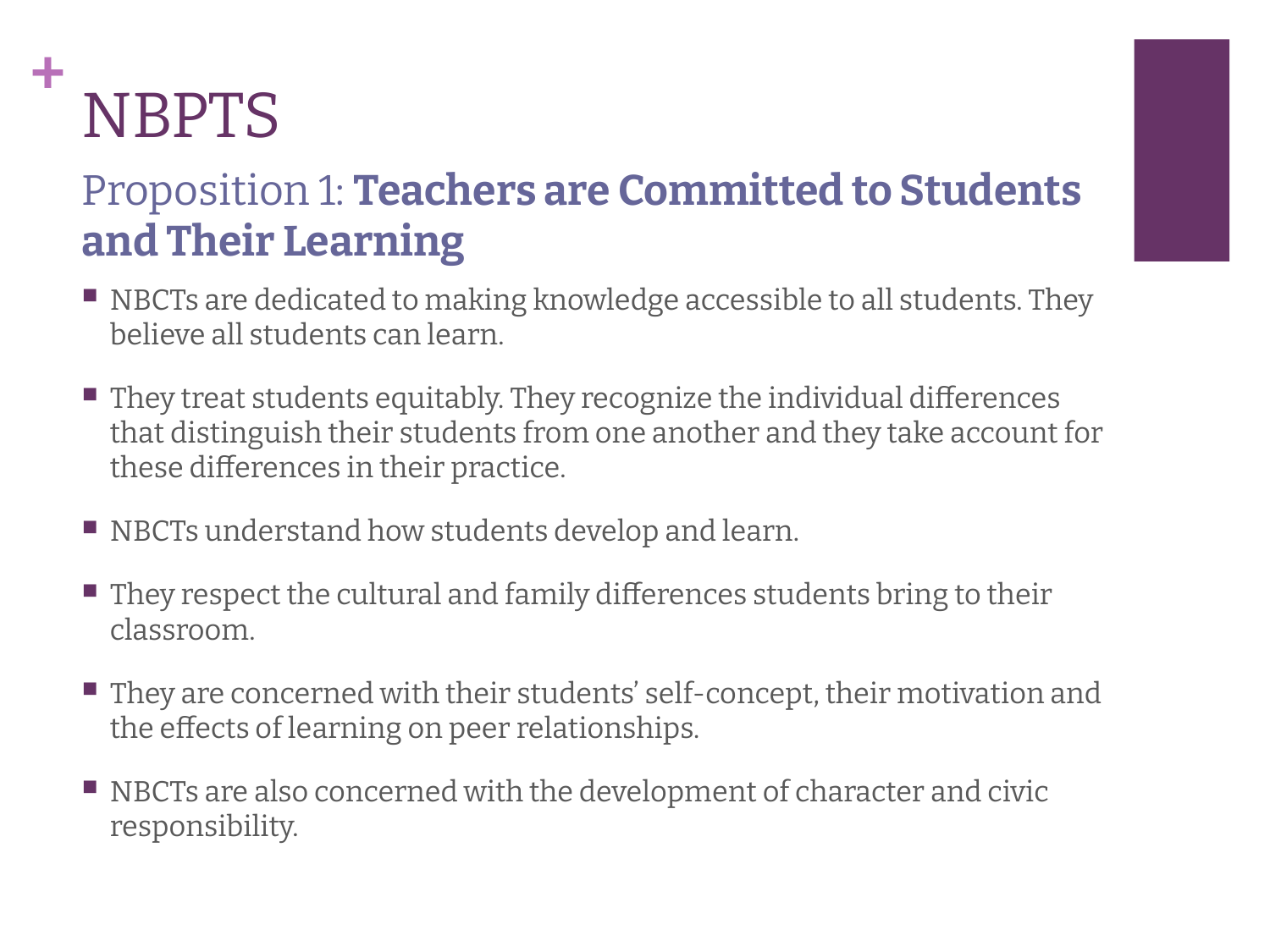

# NBPTS
Proposition 1: Teachers are Committed to Students and Their Learning

NBCTs are dedicated to making knowledge accessible to all students. They believe all students can learn.
They treat students equitably. They recognize the individual differences that distinguish their students from one another and they take account for these differences in their practice.
NBCTs understand how students develop and learn.
They respect the cultural and family differences students bring to their classroom.
They are concerned with their students’ self-concept, their motivation and the effects of learning on peer relationships.
NBCTs are also concerned with the development of character and civic responsibility.